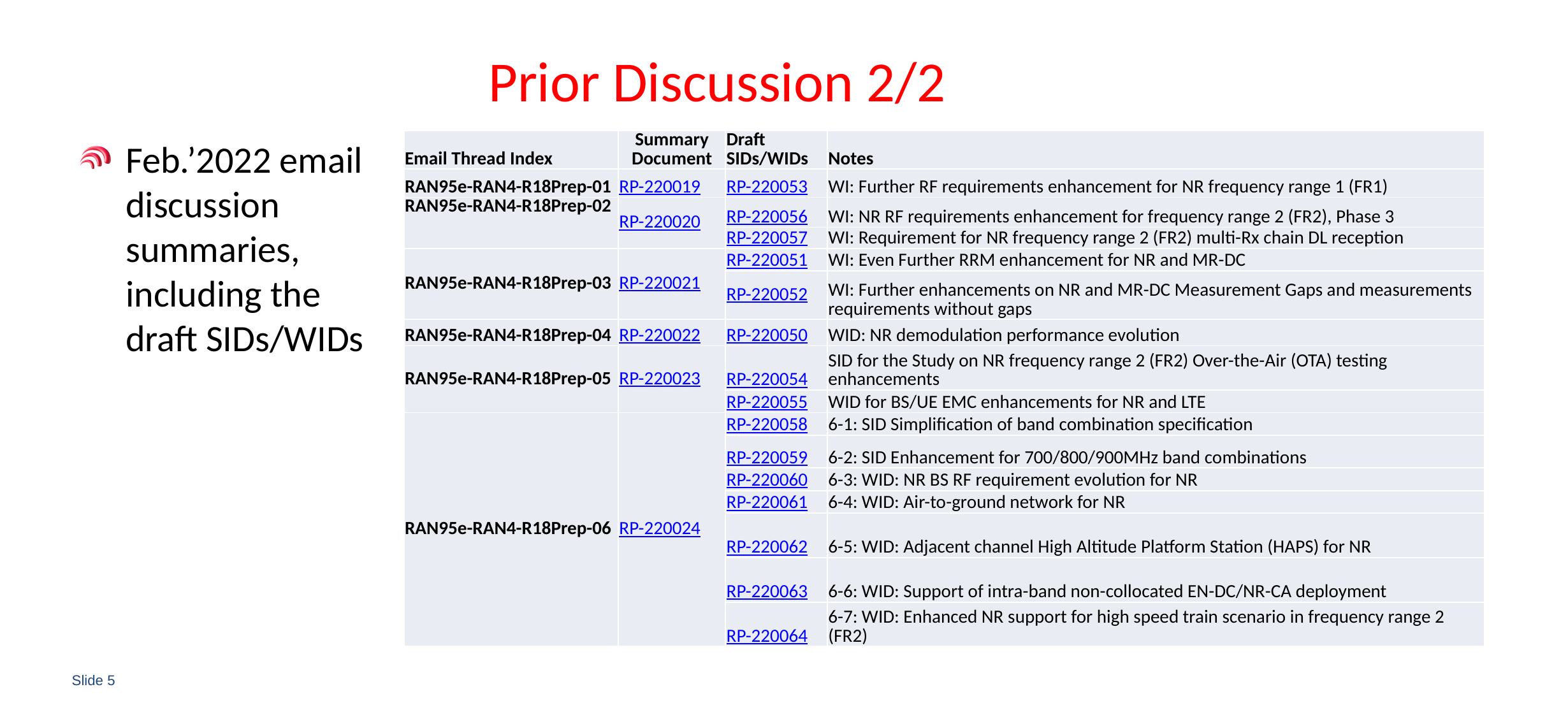

# Prior Discussion 2/2
Feb.’2022 email discussion summaries, including the draft SIDs/WIDs
| Email Thread Index | Summary Document | Draft SIDs/WIDs | Notes |
| --- | --- | --- | --- |
| RAN95e-RAN4-R18Prep-01 | RP-220019 | RP-220053 | WI: Further RF requirements enhancement for NR frequency range 1 (FR1) |
| RAN95e-RAN4-R18Prep-02 | RP-220020 | RP-220056 | WI: NR RF requirements enhancement for frequency range 2 (FR2), Phase 3 |
|  |  | RP-220057 | WI: Requirement for NR frequency range 2 (FR2) multi-Rx chain DL reception |
| RAN95e-RAN4-R18Prep-03 | RP-220021 | RP-220051 | WI: Even Further RRM enhancement for NR and MR-DC |
|  |  | RP-220052 | WI: Further enhancements on NR and MR-DC Measurement Gaps and measurements requirements without gaps |
| RAN95e-RAN4-R18Prep-04 | RP-220022 | RP-220050 | WID: NR demodulation performance evolution |
| RAN95e-RAN4-R18Prep-05 | RP-220023 | RP-220054 | SID for the Study on NR frequency range 2 (FR2) Over-the-Air (OTA) testing enhancements |
|  |  | RP-220055 | WID for BS/UE EMC enhancements for NR and LTE |
| RAN95e-RAN4-R18Prep-06 | RP-220024 | RP-220058 | 6-1: SID Simplification of band combination specification |
|  |  | RP-220059 | 6-2: SID Enhancement for 700/800/900MHz band combinations |
|  |  | RP-220060 | 6-3: WID: NR BS RF requirement evolution for NR |
|  |  | RP-220061 | 6-4: WID: Air-to-ground network for NR |
|  |  | RP-220062 | 6-5: WID: Adjacent channel High Altitude Platform Station (HAPS) for NR |
|  |  | RP-220063 | 6-6: WID: Support of intra-band non-collocated EN-DC/NR-CA deployment |
|  |  | RP-220064 | 6-7: WID: Enhanced NR support for high speed train scenario in frequency range 2 (FR2) |